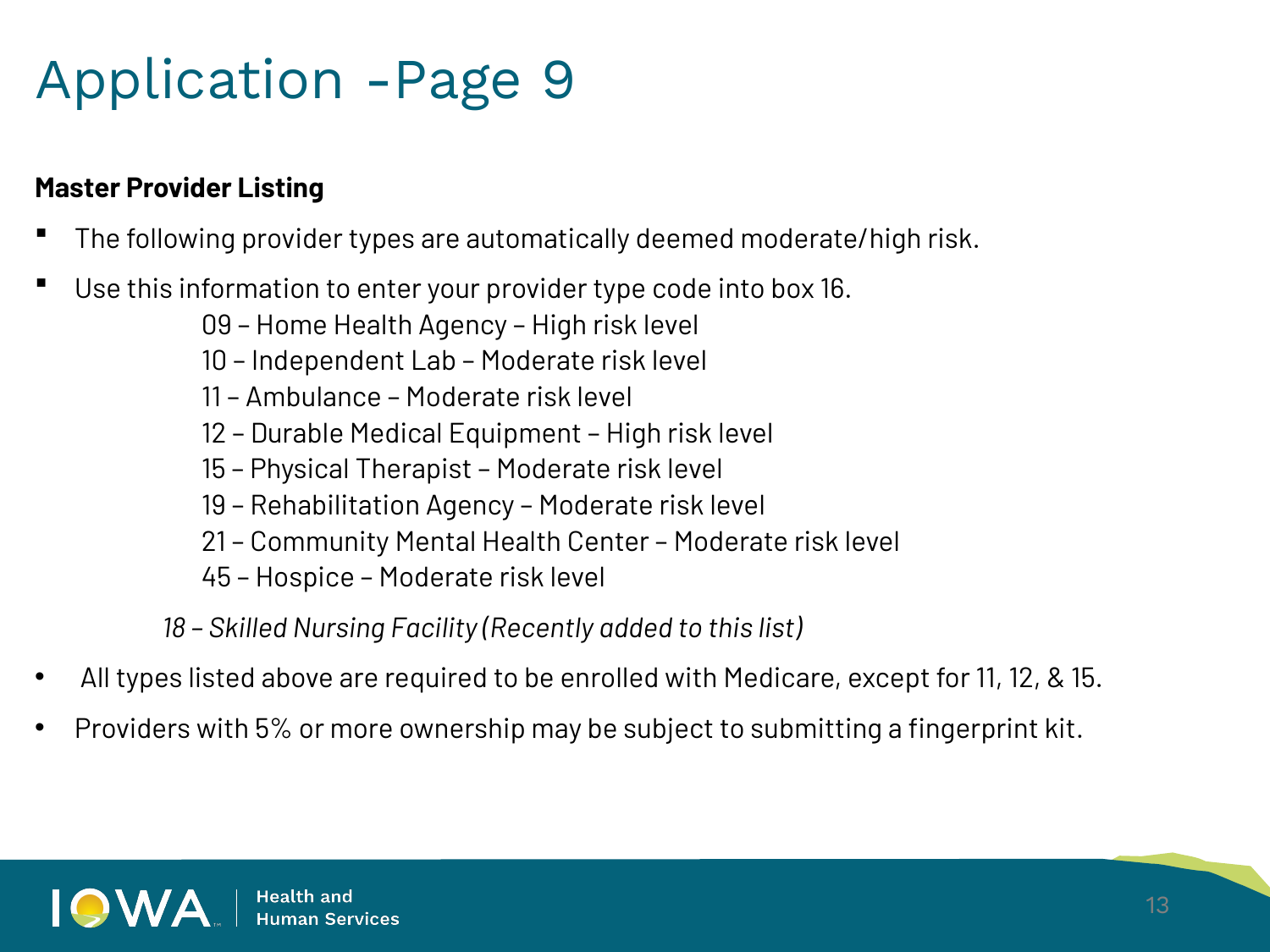

Application -Page 9
Master Provider Listing
The following provider types are automatically deemed moderate/high risk.
Use this information to enter your provider type code into box 16.
	09 – Home Health Agency – High risk level
	10 – Independent Lab – Moderate risk level
	11 – Ambulance – Moderate risk level
	12 – Durable Medical Equipment – High risk level
	15 – Physical Therapist – Moderate risk level
	19 – Rehabilitation Agency – Moderate risk level
	21 – Community Mental Health Center – Moderate risk level
	45 – Hospice – Moderate risk level
	18 – Skilled Nursing Facility (Recently added to this list)
 All types listed above are required to be enrolled with Medicare, except for 11, 12, & 15.
Providers with 5% or more ownership may be subject to submitting a fingerprint kit.

13